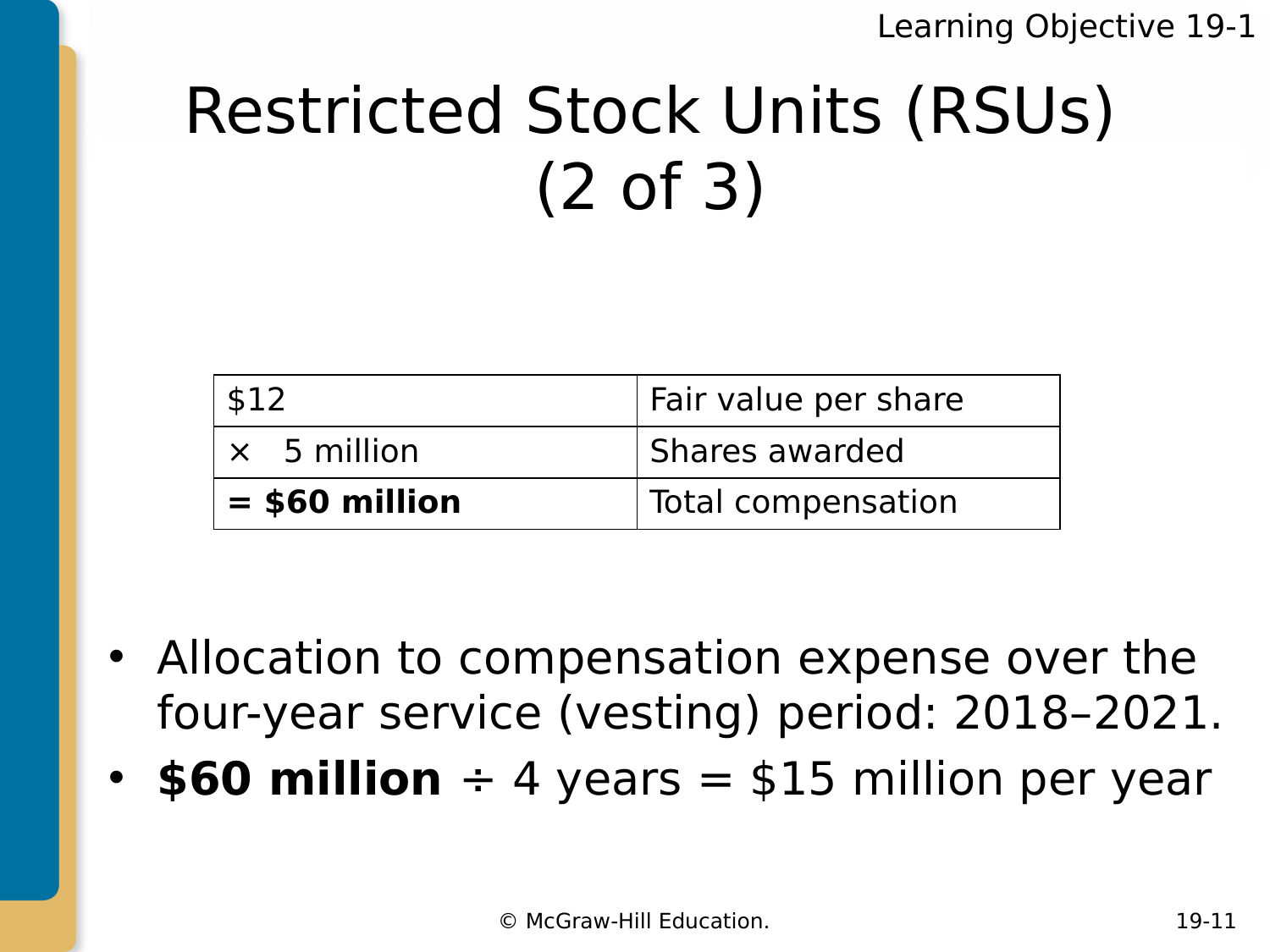

Learning Objective 19-1
# Restricted Stock Units (RSUs) (2 of 3)
| $12 | Fair value per share |
| --- | --- |
| × 5 million | Shares awarded |
| = $60 million | Total compensation |
Allocation to compensation expense over the four-year service (vesting) period: 2018–2021.
$60 million ÷ 4 years = $15 million per year